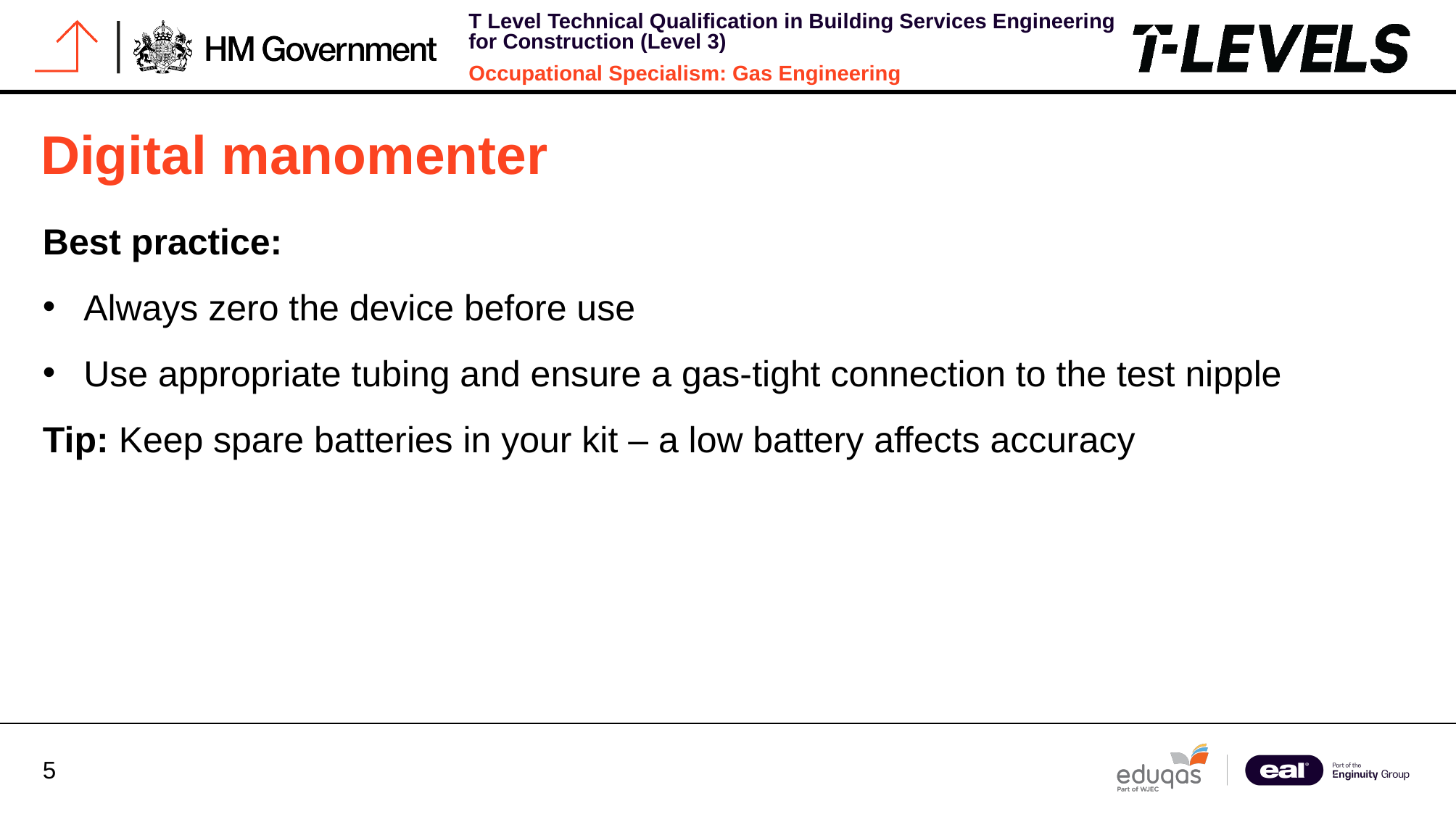

# Digital manomenter
Best practice:
Always zero the device before use
Use appropriate tubing and ensure a gas-tight connection to the test nipple
Tip: Keep spare batteries in your kit – a low battery affects accuracy